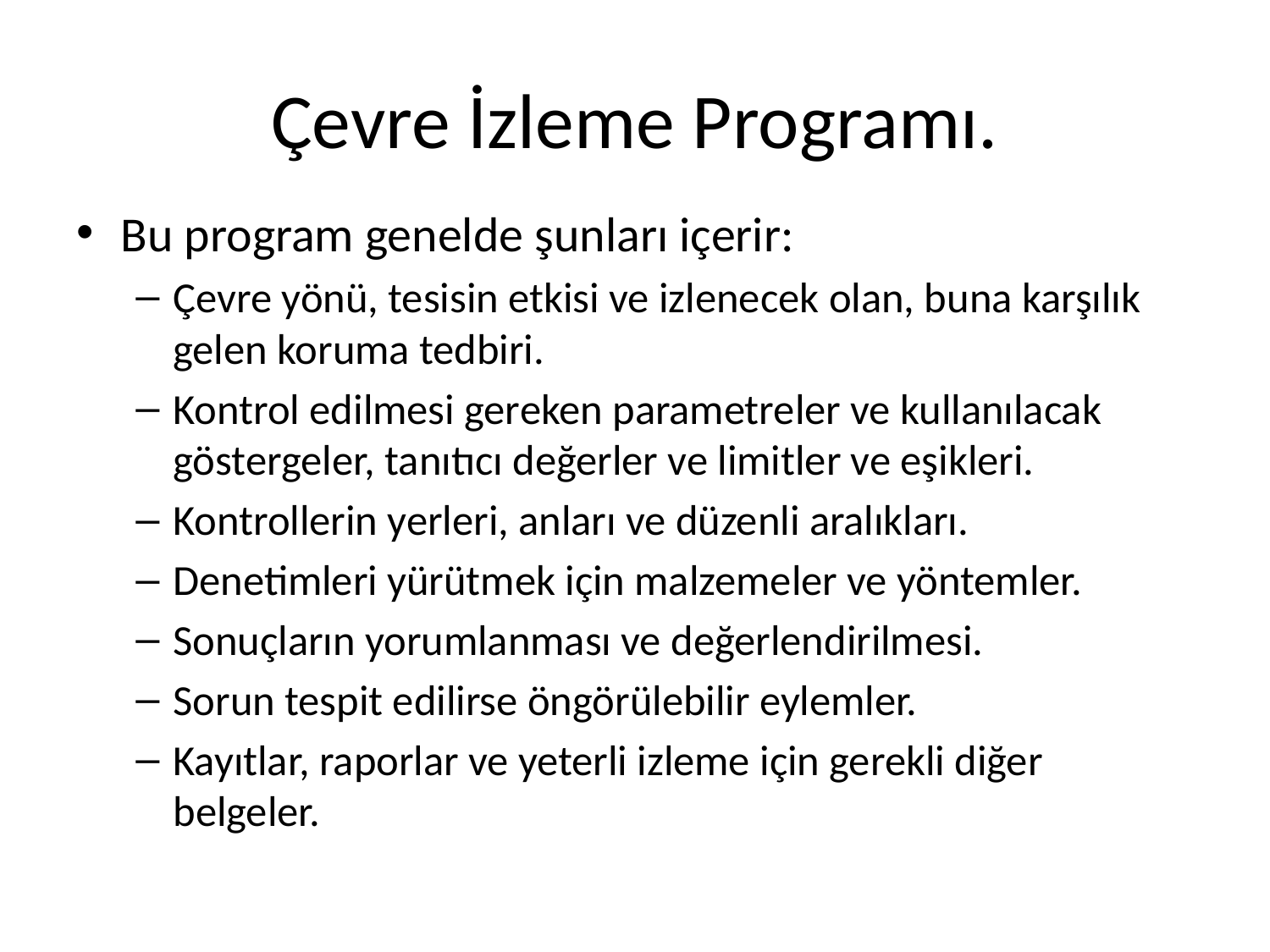

# Çevre İzleme Programı.
Bu program genelde şunları içerir:
Çevre yönü, tesisin etkisi ve izlenecek olan, buna karşılık gelen koruma tedbiri.
Kontrol edilmesi gereken parametreler ve kullanılacak göstergeler, tanıtıcı değerler ve limitler ve eşikleri.
Kontrollerin yerleri, anları ve düzenli aralıkları.
Denetimleri yürütmek için malzemeler ve yöntemler.
Sonuçların yorumlanması ve değerlendirilmesi.
Sorun tespit edilirse öngörülebilir eylemler.
Kayıtlar, raporlar ve yeterli izleme için gerekli diğer belgeler.